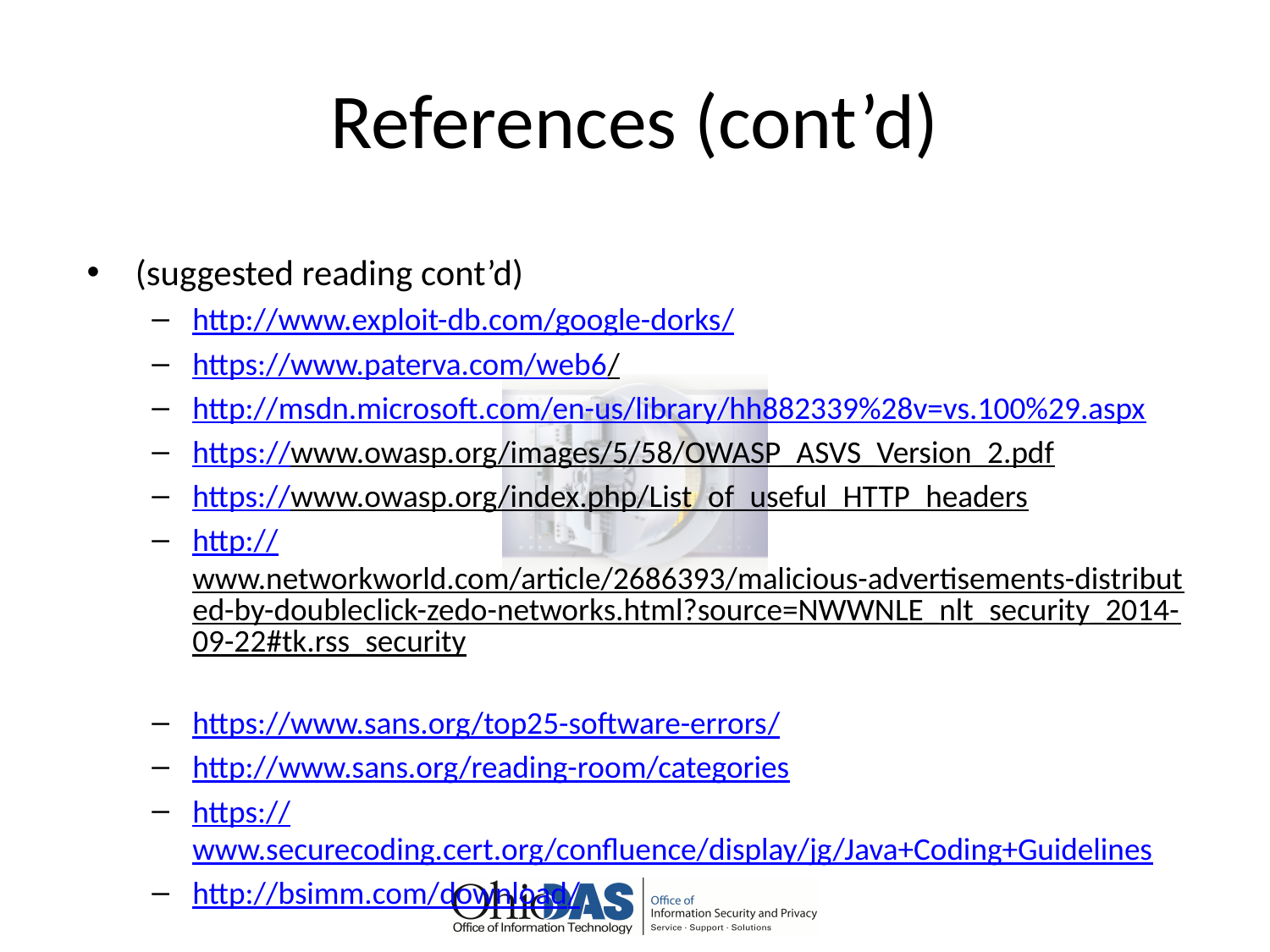

# References (cont’d)
(suggested reading cont’d)
http://www.exploit-db.com/google-dorks/
https://www.paterva.com/web6/
http://msdn.microsoft.com/en-us/library/hh882339%28v=vs.100%29.aspx
https://www.owasp.org/images/5/58/OWASP_ASVS_Version_2.pdf
https://www.owasp.org/index.php/List_of_useful_HTTP_headers
http://www.networkworld.com/article/2686393/malicious-advertisements-distributed-by-doubleclick-zedo-networks.html?source=NWWNLE_nlt_security_2014-09-22#tk.rss_security
https://www.sans.org/top25-software-errors/
http://www.sans.org/reading-room/categories
https://www.securecoding.cert.org/confluence/display/jg/Java+Coding+Guidelines
http://bsimm.com/download/